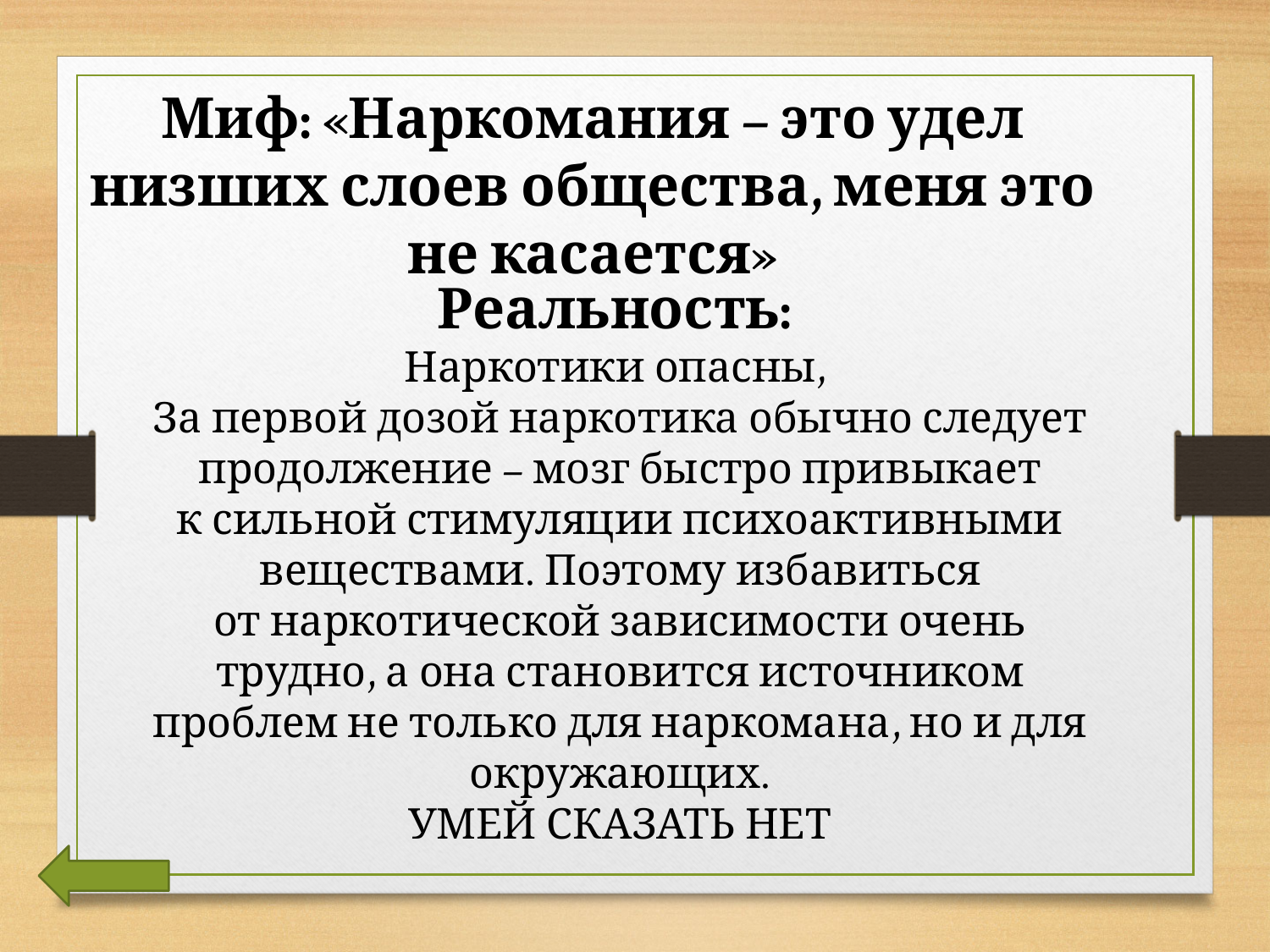

Миф: «Наркомания – это удел низших слоев общества, меня это не касается»
Реальность:
Наркотики опасны,
За первой дозой наркотика обычно следует продолжение – мозг быстро привыкает к сильной стимуляции психоактивными веществами. Поэтому избавиться от наркотической зависимости очень трудно, а она становится источником проблем не только для наркомана, но и для окружающих.
УМЕЙ СКАЗАТЬ НЕТ